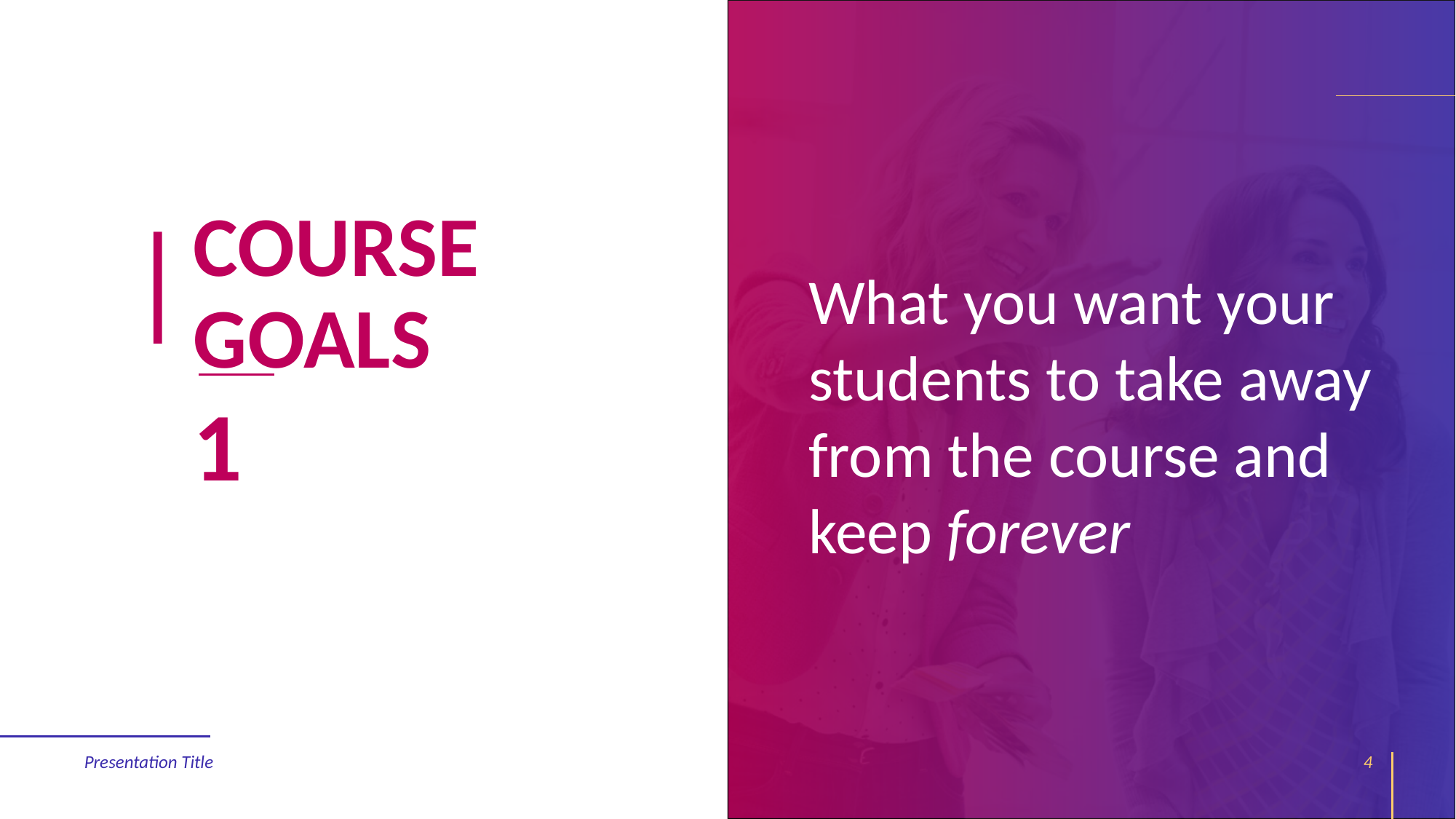

# COURSE GOALS
What you want your students to take away from the course and keep forever
1
Presentation Title
4